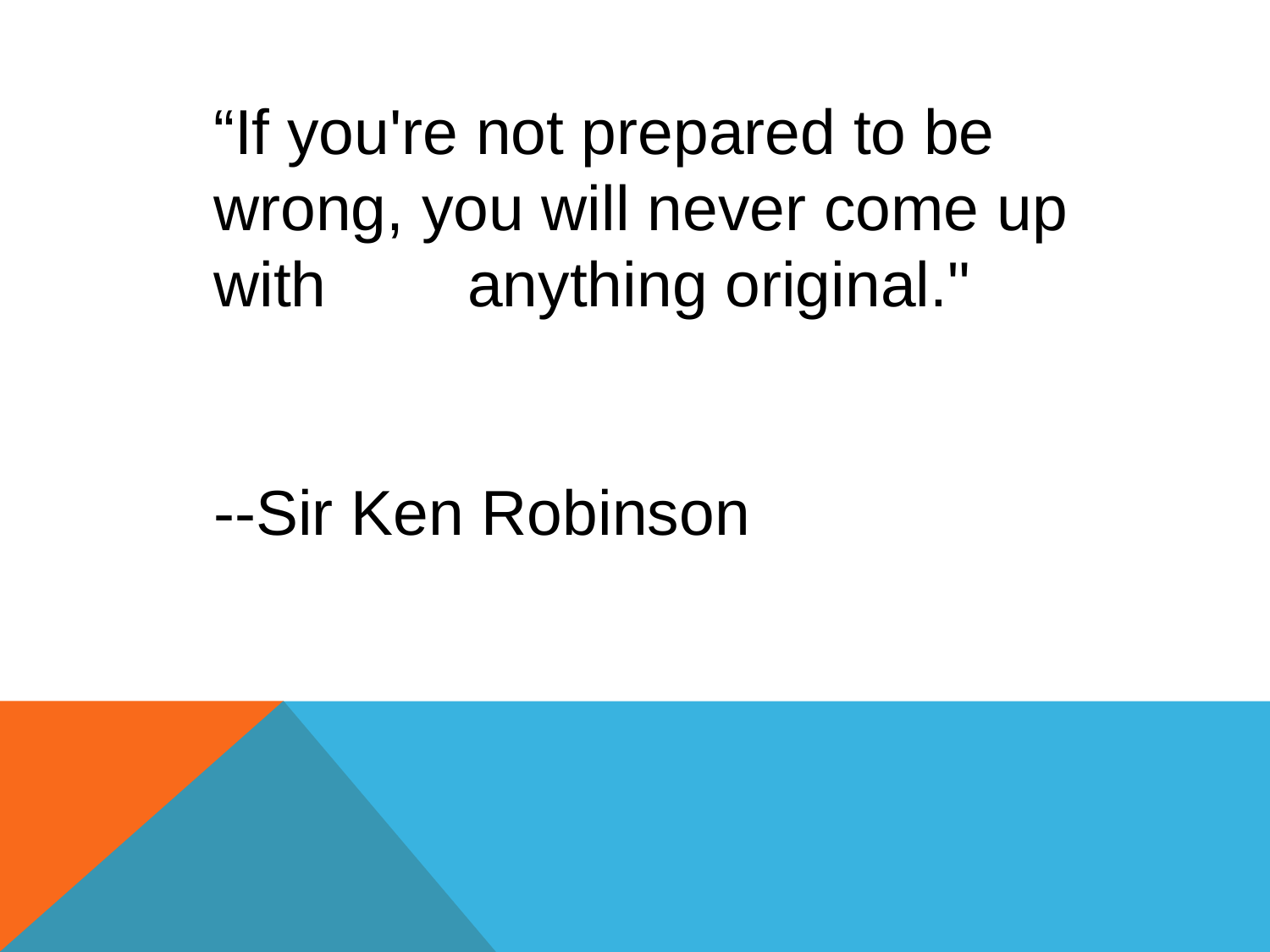

“If you're not prepared to be wrong, you will never come up with 	anything original."

--Sir Ken Robinson